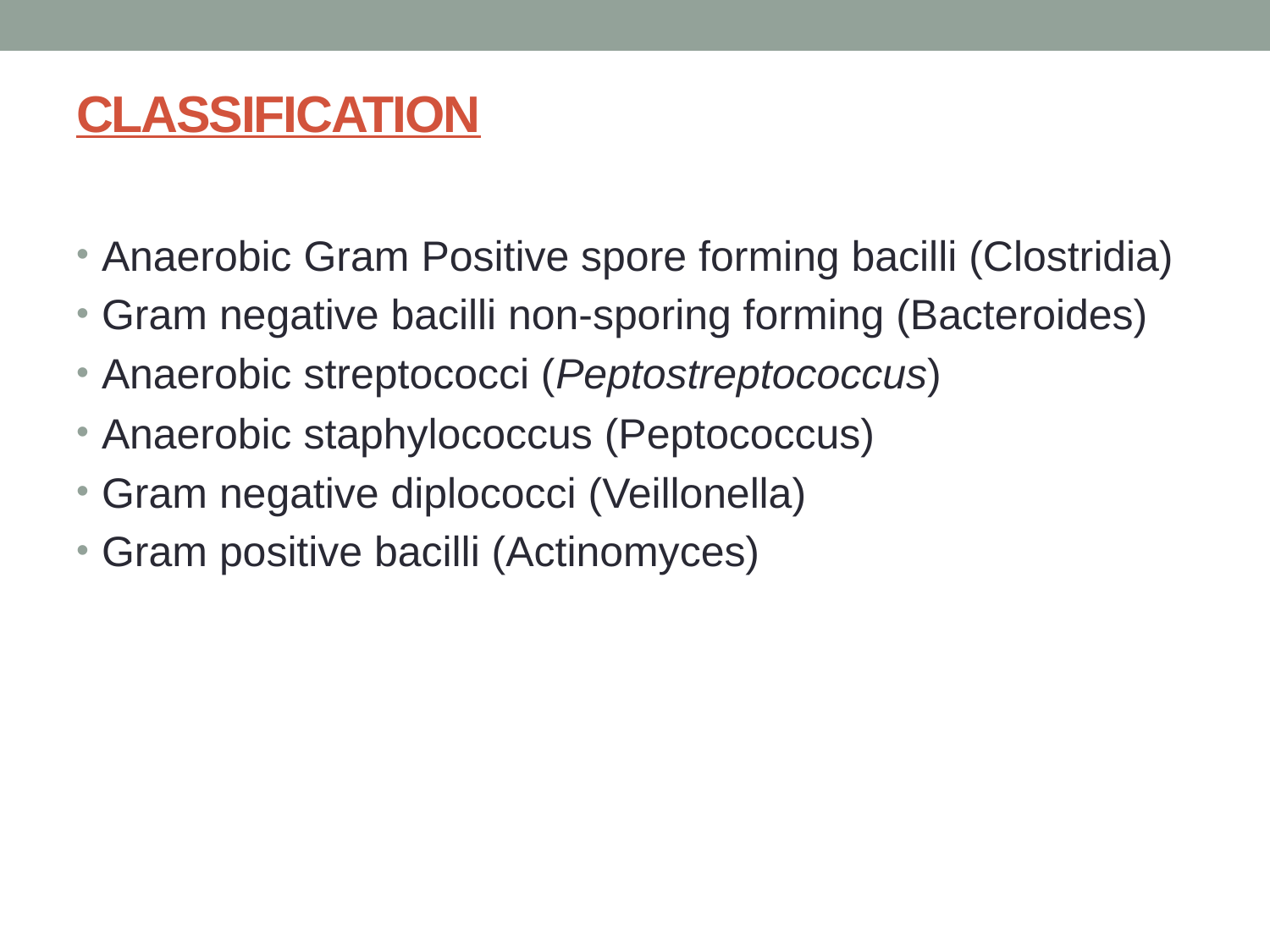

# CLASSIFICATION
Anaerobic Gram Positive spore forming bacilli (Clostridia)
Gram negative bacilli non-sporing forming (Bacteroides)
Anaerobic streptococci (Peptostreptococcus)
Anaerobic staphylococcus (Peptococcus)
Gram negative diplococci (Veillonella)
Gram positive bacilli (Actinomyces)